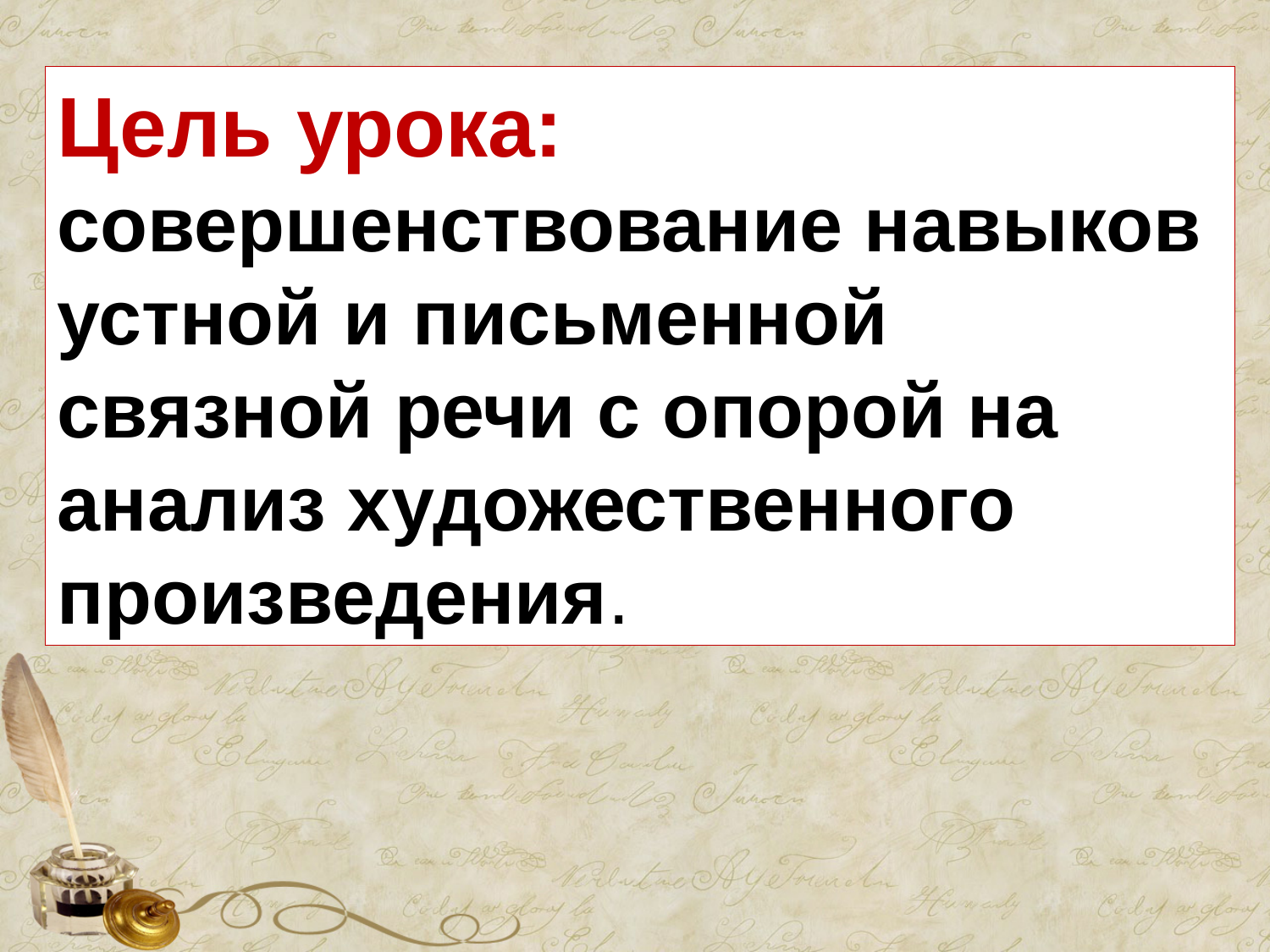

Цель урока:  совершенствование навыков устной и письменной связной речи с опорой на анализ художественного произведения.